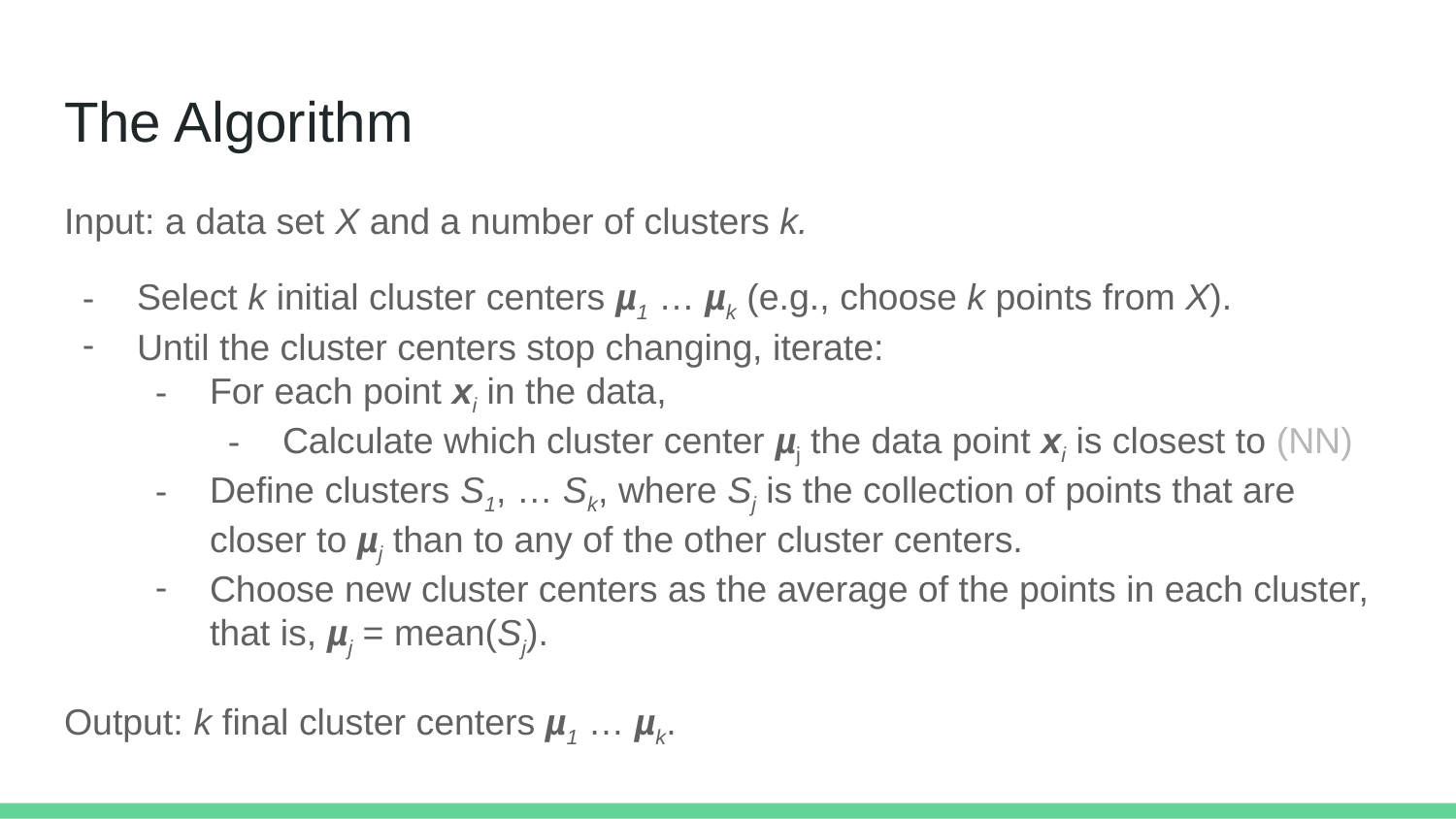

# The Algorithm
Input: a data set X and a number of clusters k.
Select k initial cluster centers µ1 … µk (e.g., choose k points from X).
Until the cluster centers stop changing, iterate:
For each point xi in the data,
Calculate which cluster center µj the data point xi is closest to (NN)
Define clusters S1, … Sk, where Sj is the collection of points that are closer to µj than to any of the other cluster centers.
Choose new cluster centers as the average of the points in each cluster, that is, µj = mean(Sj).
Output: k final cluster centers µ1 … µk.